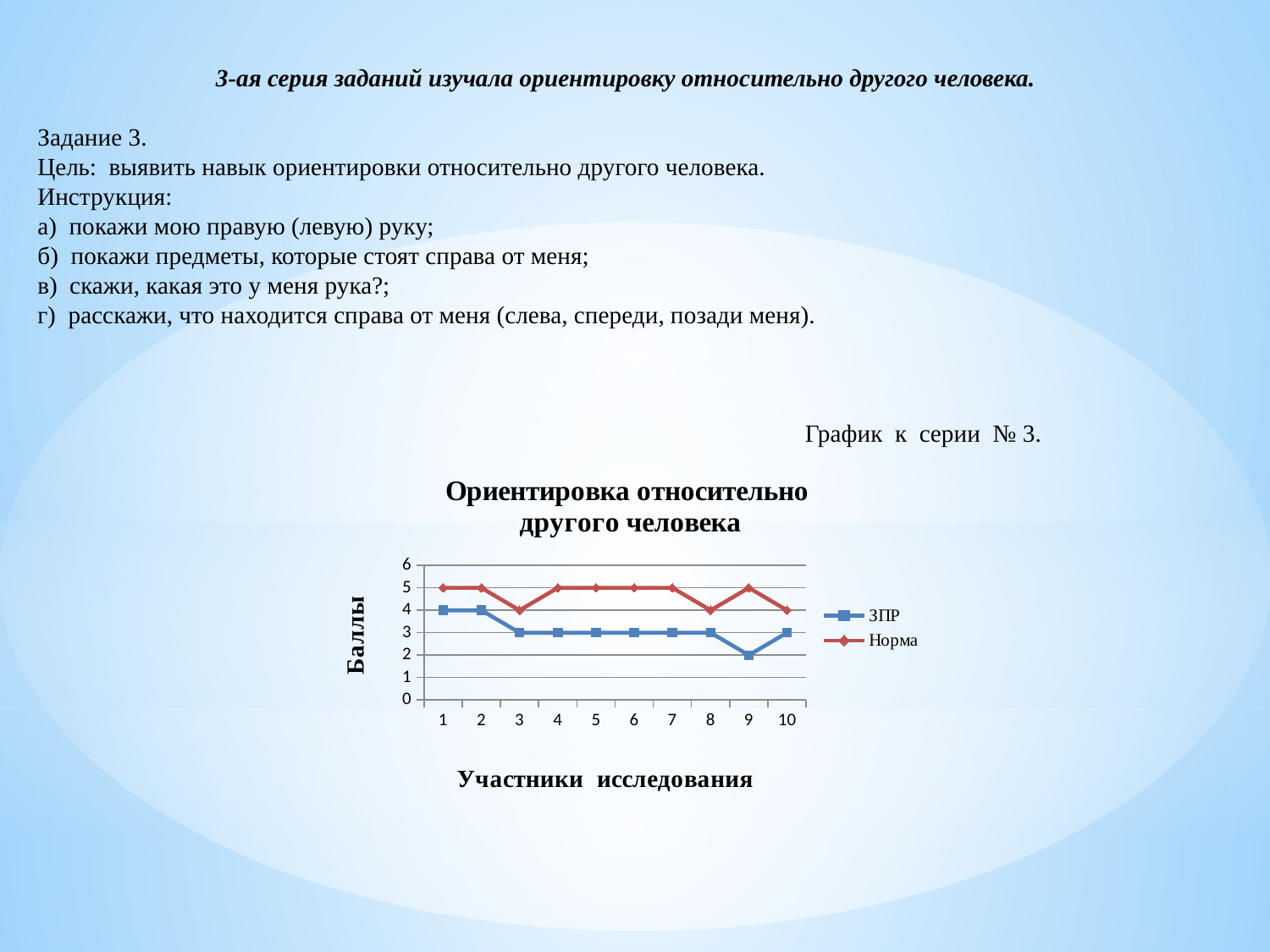

# 3-ая серия заданий изучала ориентировку относительно другого человека. Задание 3. Цель:  выявить навык ориентировки относительно другого человека. Инструкция: а)  покажи мою правую (левую) руку; б)  покажи предметы, которые стоят справа от меня; в)  скажи, какая это у меня рука?; г)  расскажи, что находится справа от меня (слева, спереди, позади меня). График  к  серии  № 3.

### Chart: Ориентировка относительно
другого человека

| Category | ЗПР | Норма |
|---|---|---|
| 1 | 4.0 | 5.0 |
| 2 | 4.0 | 5.0 |
| 3 | 3.0 | 4.0 |
| 4 | 3.0 | 5.0 |
| 5 | 3.0 | 5.0 |
| 6 | 3.0 | 5.0 |
| 7 | 3.0 | 5.0 |
| 8 | 3.0 | 4.0 |
| 9 | 2.0 | 5.0 |
| 10 | 3.0 | 4.0 |